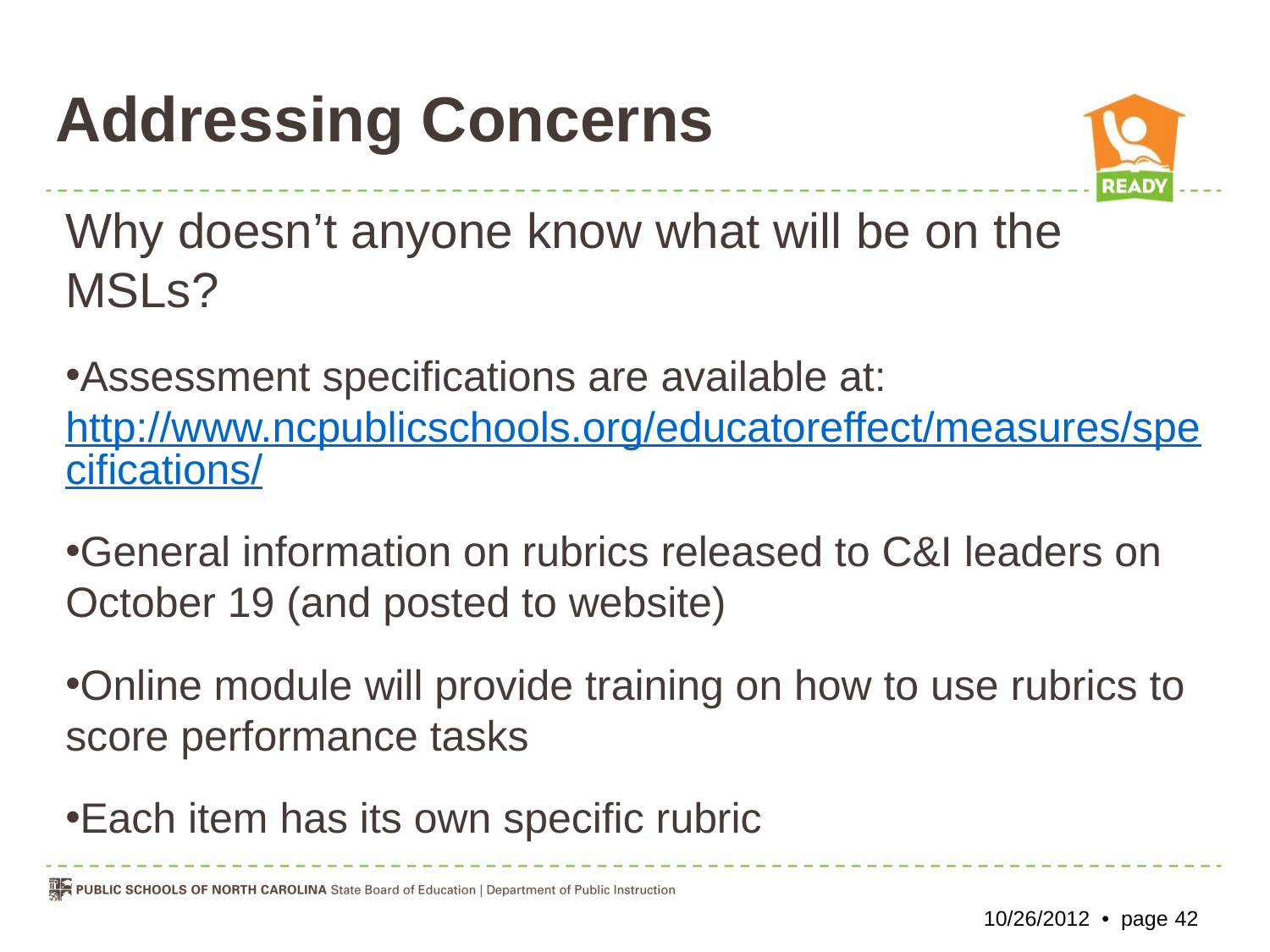

# Addressing Concerns
Why doesn’t anyone know what will be on the MSLs?
Assessment specifications are available at: http://www.ncpublicschools.org/educatoreffect/measures/specifications/
General information on rubrics released to C&I leaders on October 19 (and posted to website)
Online module will provide training on how to use rubrics to score performance tasks
Each item has its own specific rubric
10/26/2012  •  page 42